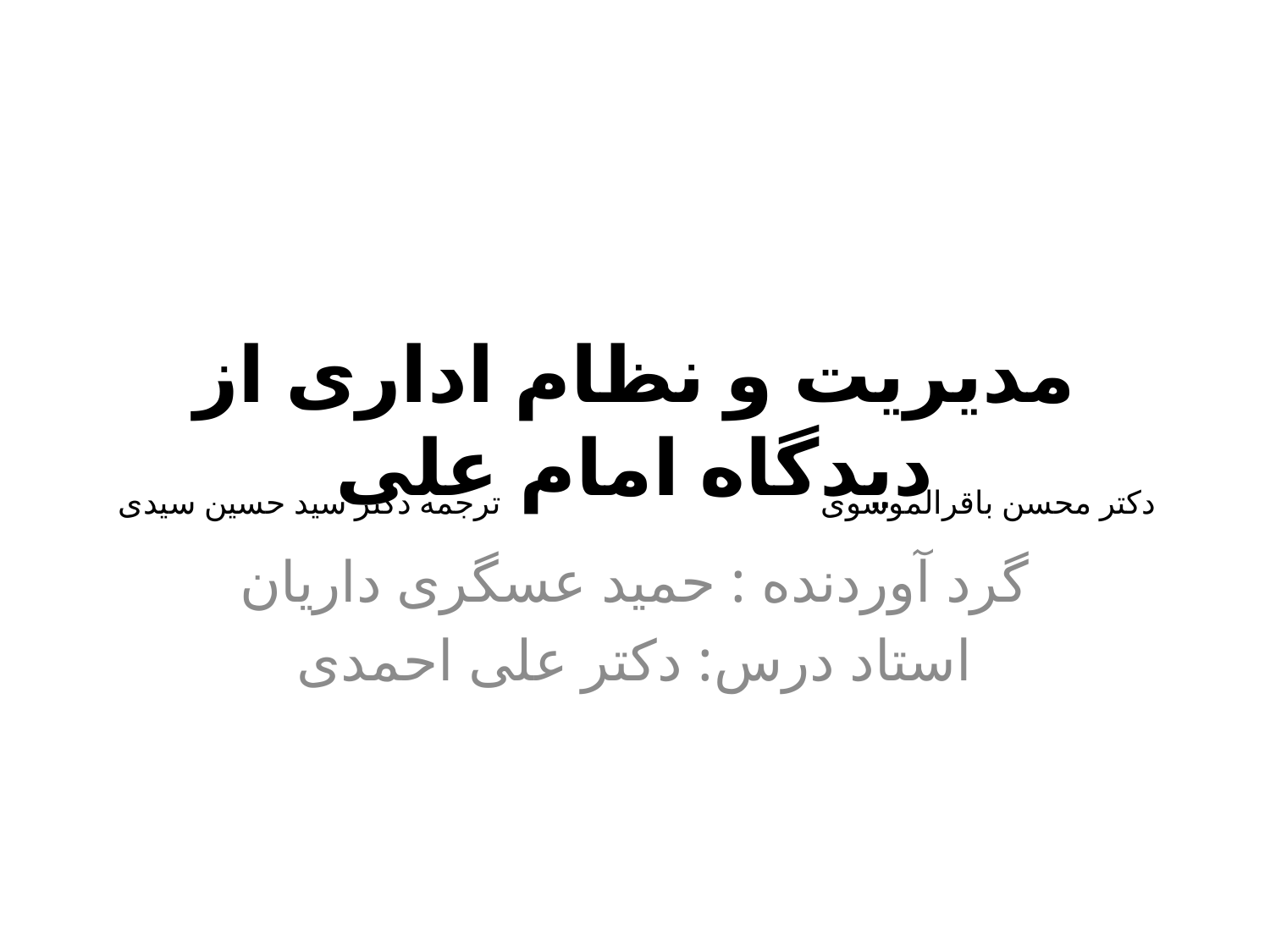

# مدیریت و نظام اداری از دیدگاه امام علی
ترجمه دکتر سید حسین سیدی
دکتر محسن باقرالموسوی
گرد آوردنده : حمید عسگری داریان
استاد درس: دکتر علی احمدی